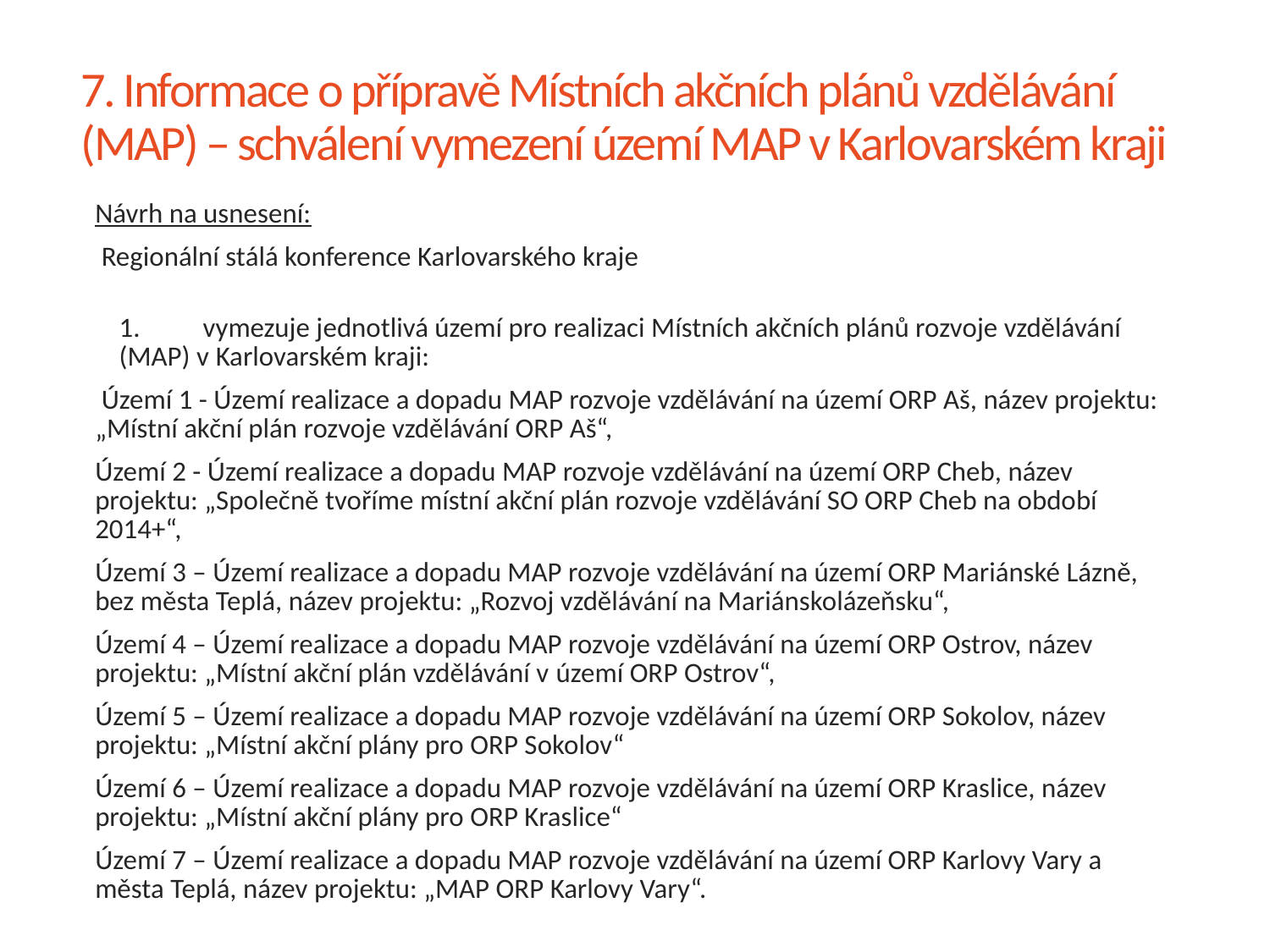

# 7. Informace o přípravě Místních akčních plánů vzdělávání (MAP) – schválení vymezení území MAP v Karlovarském kraji
Návrh na usnesení:
 Regionální stálá konference Karlovarského kraje

1.	vymezuje jednotlivá území pro realizaci Místních akčních plánů rozvoje vzdělávání (MAP) v Karlovarském kraji:
 Území 1 - Území realizace a dopadu MAP rozvoje vzdělávání na území ORP Aš, název projektu: „Místní akční plán rozvoje vzdělávání ORP Aš“,
Území 2 - Území realizace a dopadu MAP rozvoje vzdělávání na území ORP Cheb, název projektu: „Společně tvoříme místní akční plán rozvoje vzdělávání SO ORP Cheb na období 2014+“,
Území 3 – Území realizace a dopadu MAP rozvoje vzdělávání na území ORP Mariánské Lázně, bez města Teplá, název projektu: „Rozvoj vzdělávání na Mariánskolázeňsku“,
Území 4 – Území realizace a dopadu MAP rozvoje vzdělávání na území ORP Ostrov, název projektu: „Místní akční plán vzdělávání v území ORP Ostrov“,
Území 5 – Území realizace a dopadu MAP rozvoje vzdělávání na území ORP Sokolov, název projektu: „Místní akční plány pro ORP Sokolov“
Území 6 – Území realizace a dopadu MAP rozvoje vzdělávání na území ORP Kraslice, název projektu: „Místní akční plány pro ORP Kraslice“
Území 7 – Území realizace a dopadu MAP rozvoje vzdělávání na území ORP Karlovy Vary a města Teplá, název projektu: „MAP ORP Karlovy Vary“.